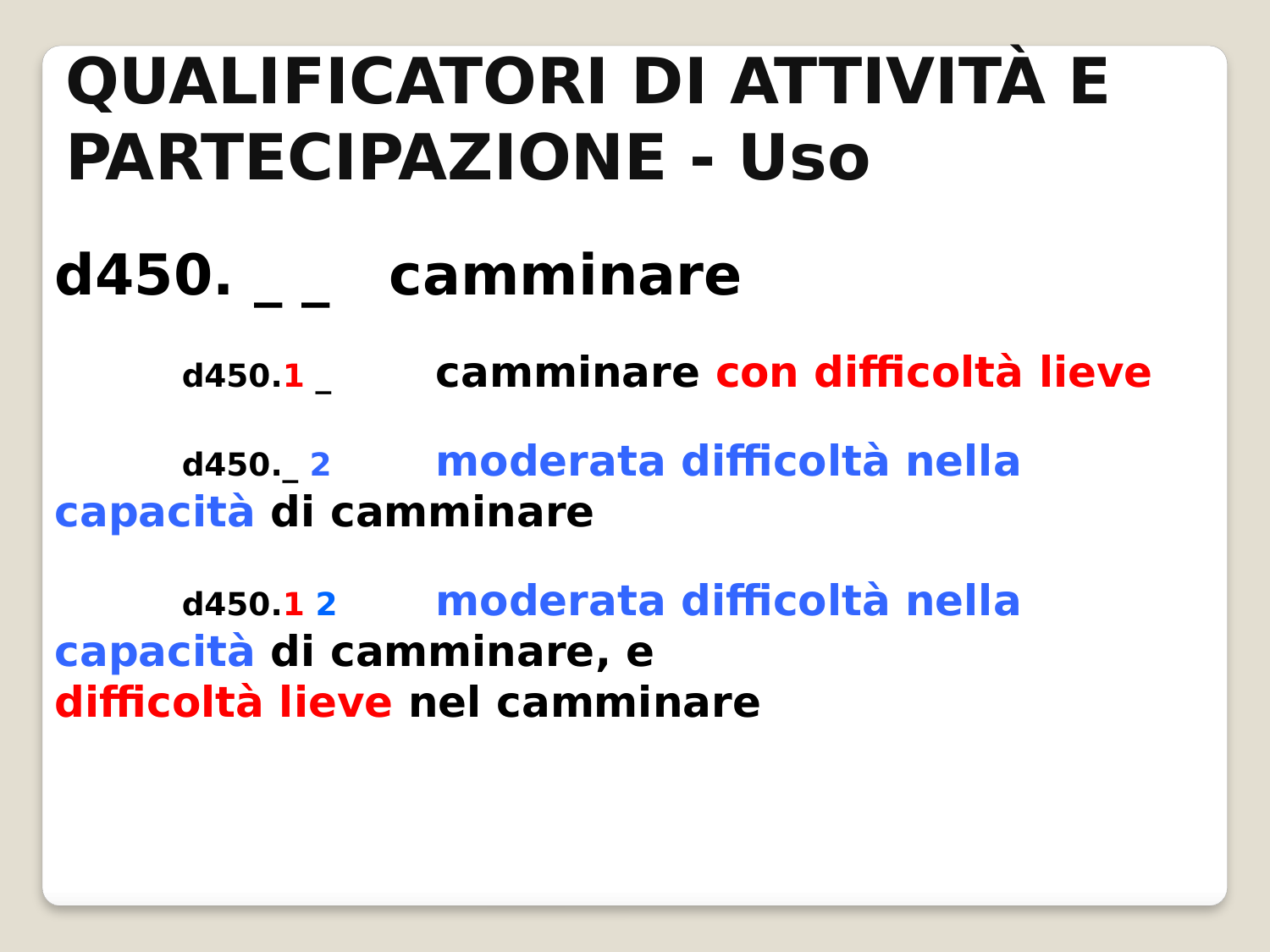

QUALIFICATORI DI ATTIVITÀ E PARTECIPAZIONE - Uso

d450. _ _   camminare

	d450.1 _  	camminare con difficoltà lieve

	d450._ 2  	moderata difficoltà nella capacità di camminare

	d450.1 2  	moderata difficoltà nella capacità di camminare, e
difficoltà lieve nel camminare